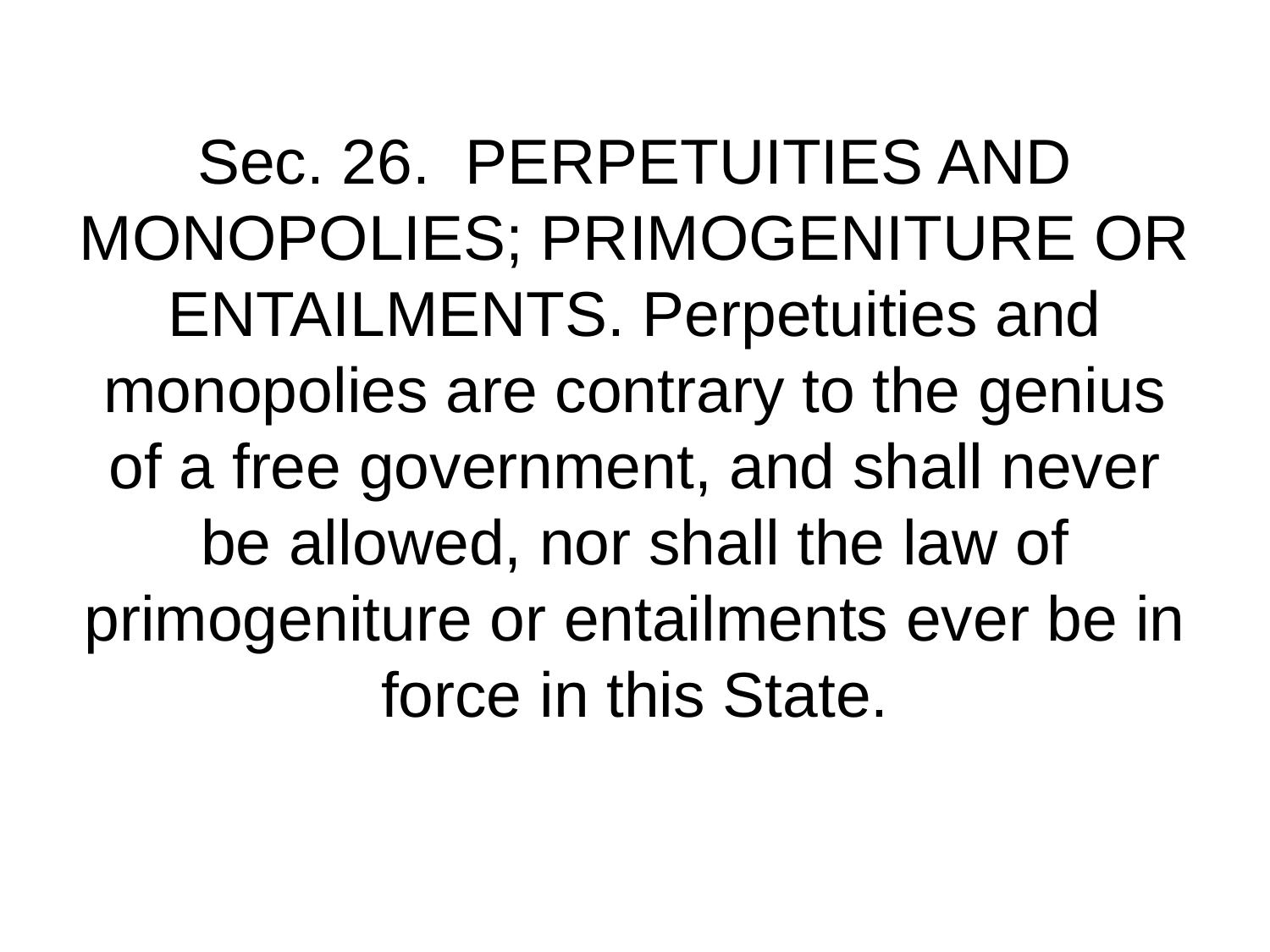

# Sec. 26.  PERPETUITIES AND MONOPOLIES; PRIMOGENITURE OR ENTAILMENTS. Perpetuities and monopolies are contrary to the genius of a free government, and shall never be allowed, nor shall the law of primogeniture or entailments ever be in force in this State.